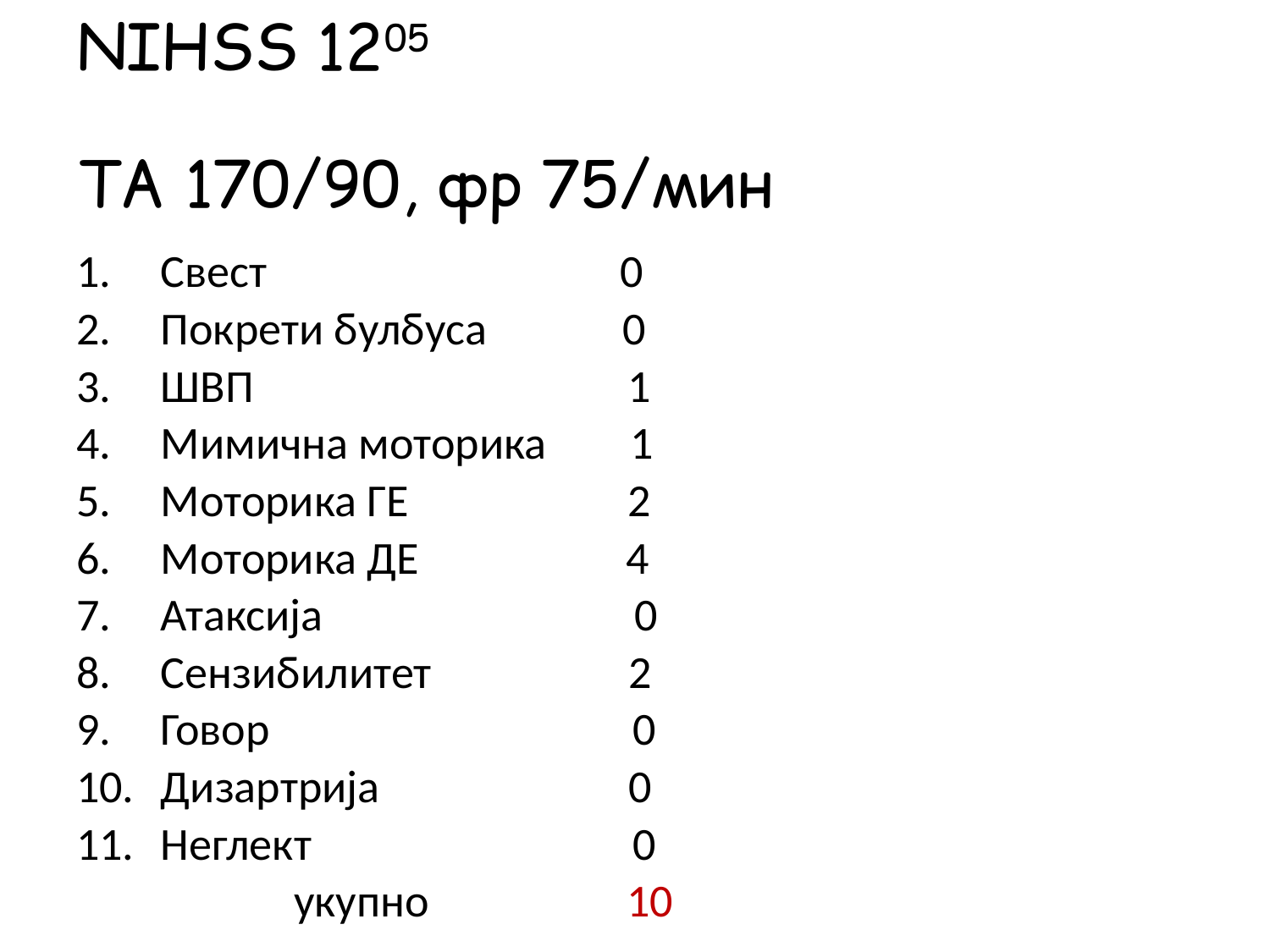

# NIHSS 1205 TA 170/90, фр 75/мин
Свест                                  0
Покрети булбуса             0
ШВП                                    1
Мимична моторика        1
Моторика ГЕ                     2
Моторика ДЕ                    4
Атаксија                              0
Сензибилитет                   2
Говор                                   0
Дизартрија                        0
Неглект                               0
                     укупно                   10